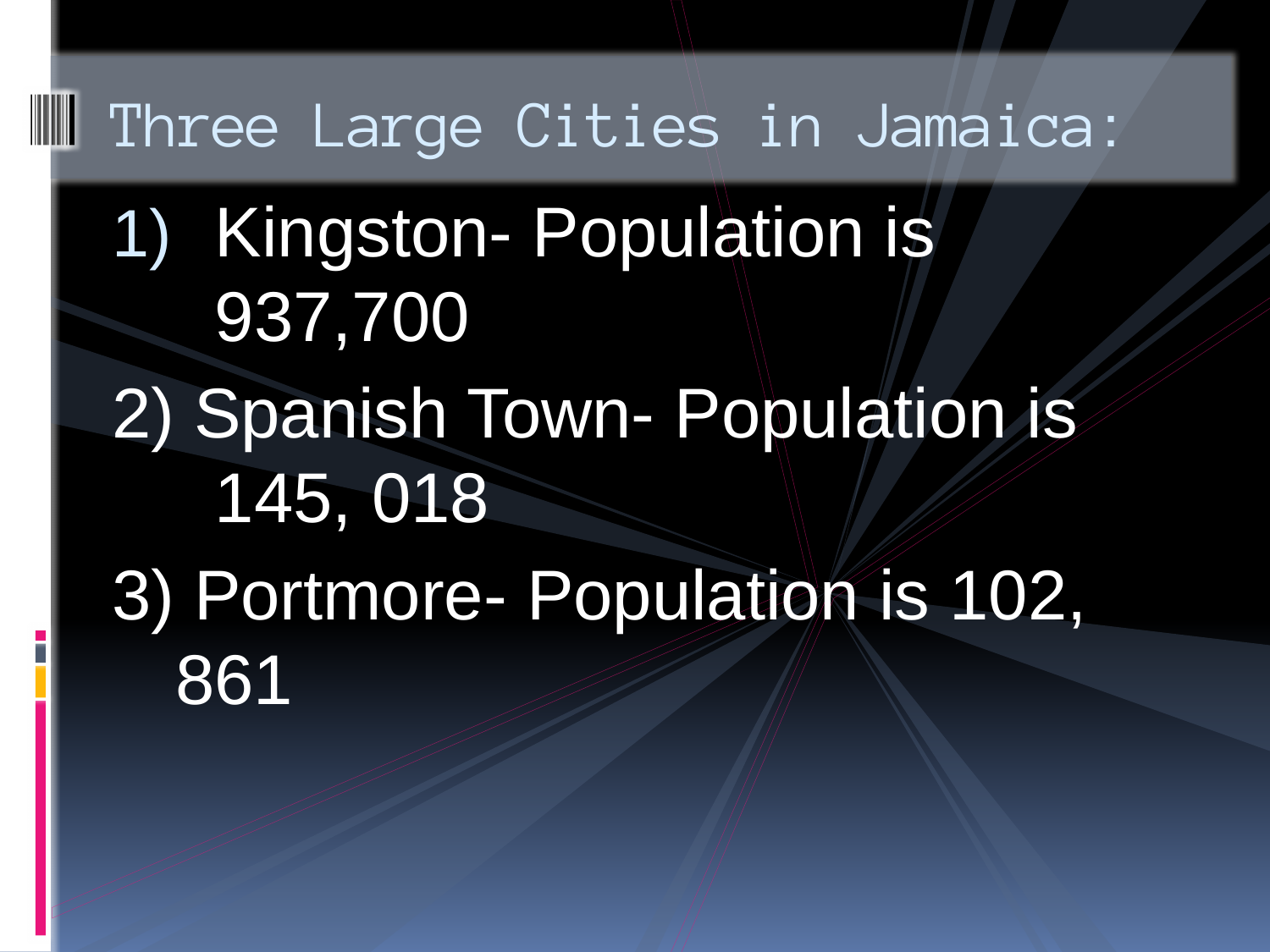

# Three Large Cities in Jamaica:
Kingston- Population is 937,700
2) Spanish Town- Population is 145, 018
3) Portmore- Population is 102, 861